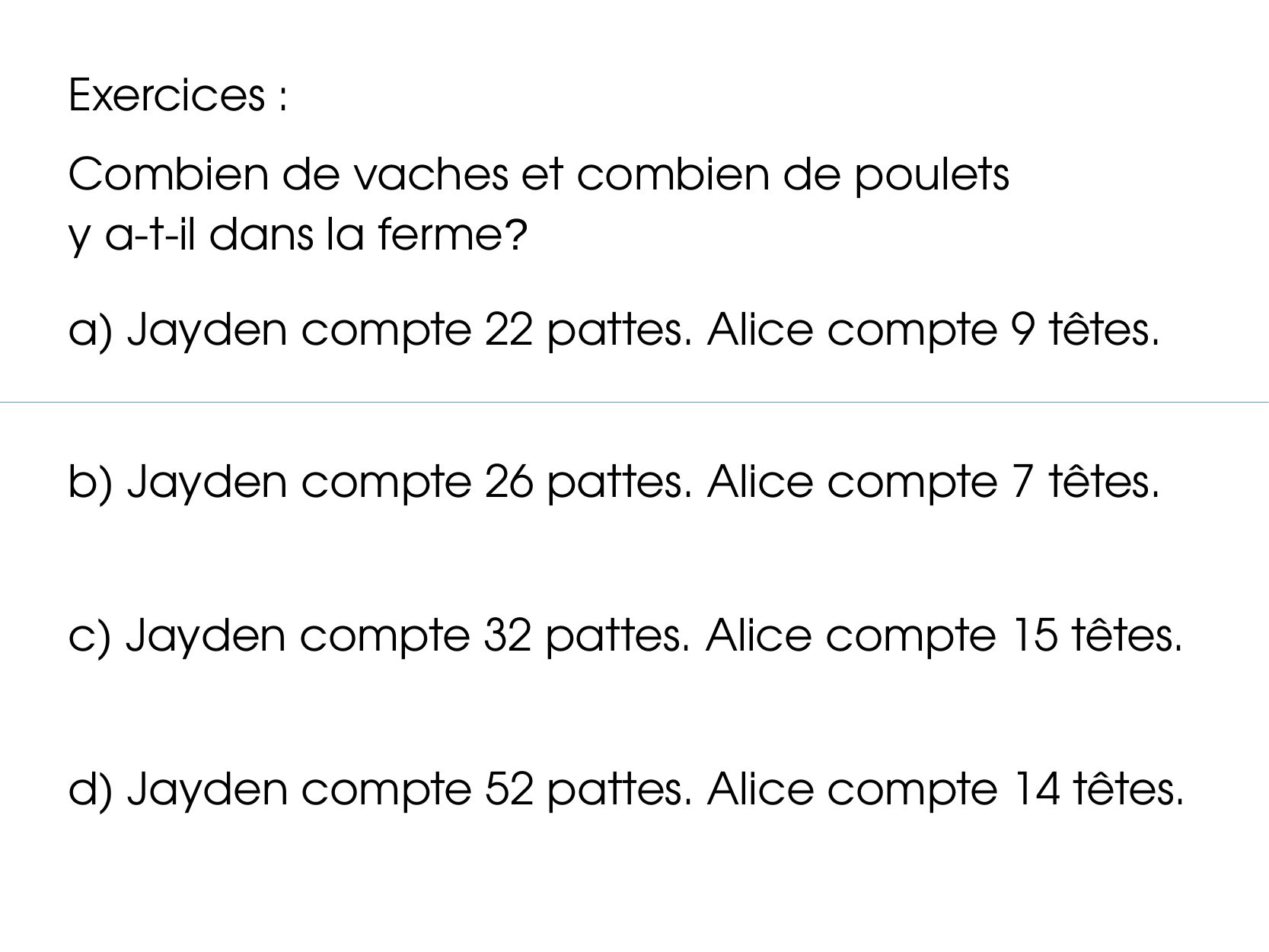

Exercices :
Combien de vaches et combien de poulets
y a-t-il dans la ferme?
a) Jayden compte 22 pattes. Alice compte 9 têtes.
b) Jayden compte 26 pattes. Alice compte 7 têtes.
c) Jayden compte 32 pattes. Alice compte 15 têtes.
d) Jayden compte 52 pattes. Alice compte 14 têtes.